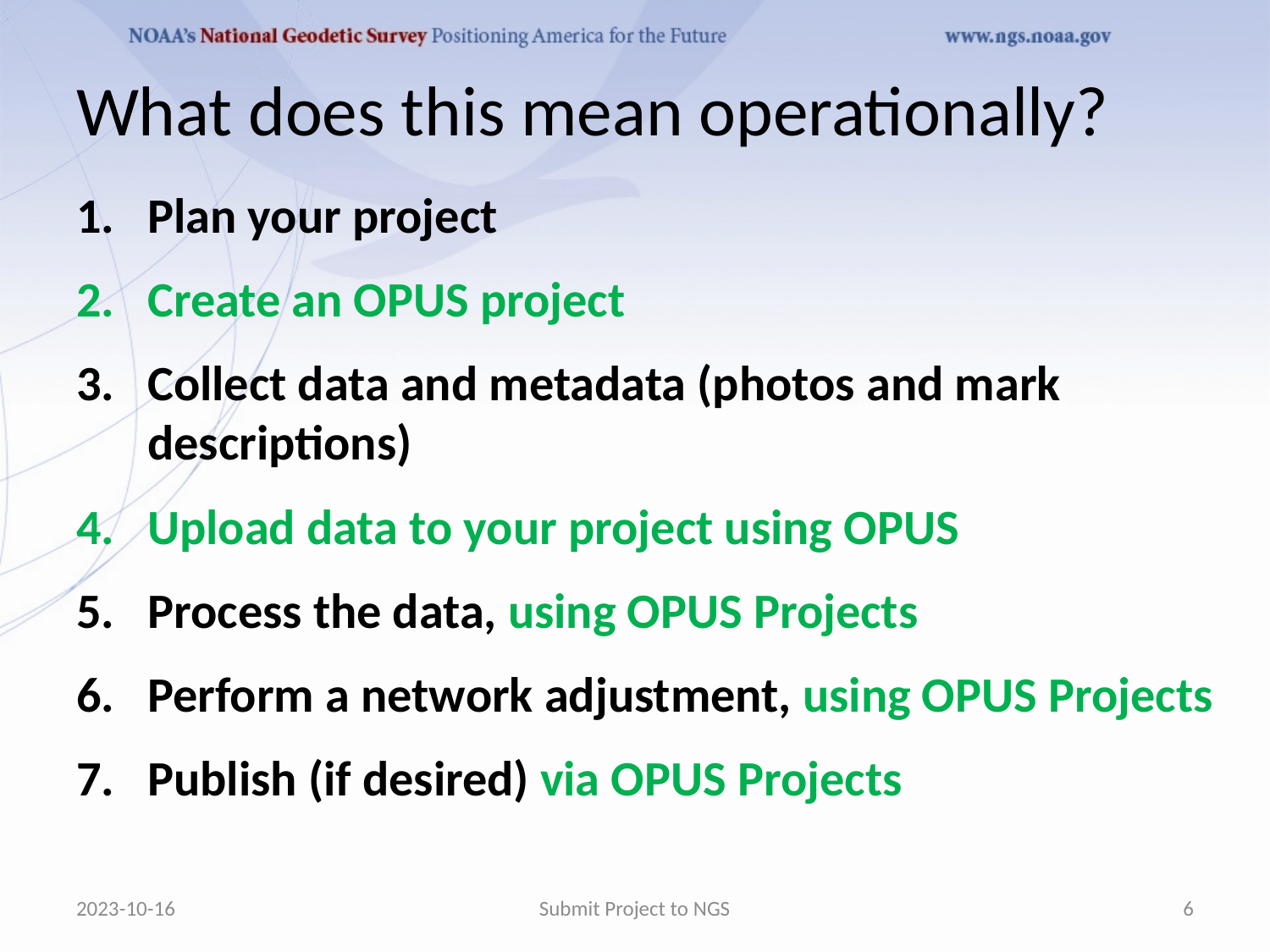

# What does this mean operationally?
Plan your project
Create an OPUS project
Collect data and metadata (photos and mark descriptions)
Upload data to your project using OPUS
Process the data, using OPUS Projects
Perform a network adjustment, using OPUS Projects
Publish (if desired) via OPUS Projects
2023-10-16
Submit Project to NGS
6